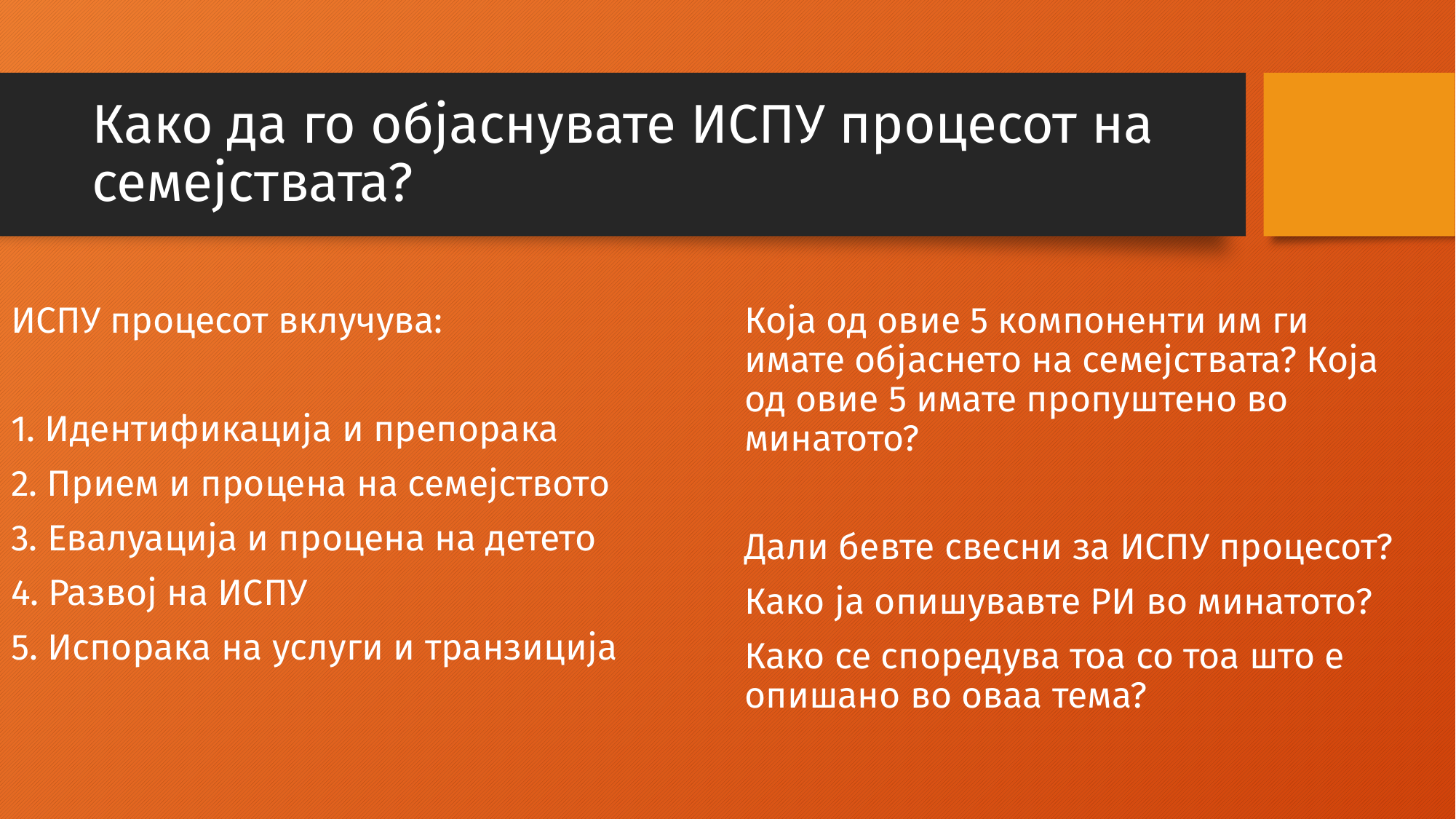

# Како да го објаснувате ИСПУ процесот на семејствата?

ИСПУ процесот вклучува:

1. Идентификација и препорака
2. Прием и процена на семејството
3. Евалуација и процена на детето
4. Развој на ИСПУ
5. Испорака на услуги и транзиција

Која од овие 5 компоненти им ги имате објаснето на семејствата? Која од овие 5 имате пропуштено во минатото?

Дали бевте свесни за ИСПУ процесот?
Како ја опишувавте РИ во минатото?
Како се споредува тоа со тоа што е опишано во оваа тема?